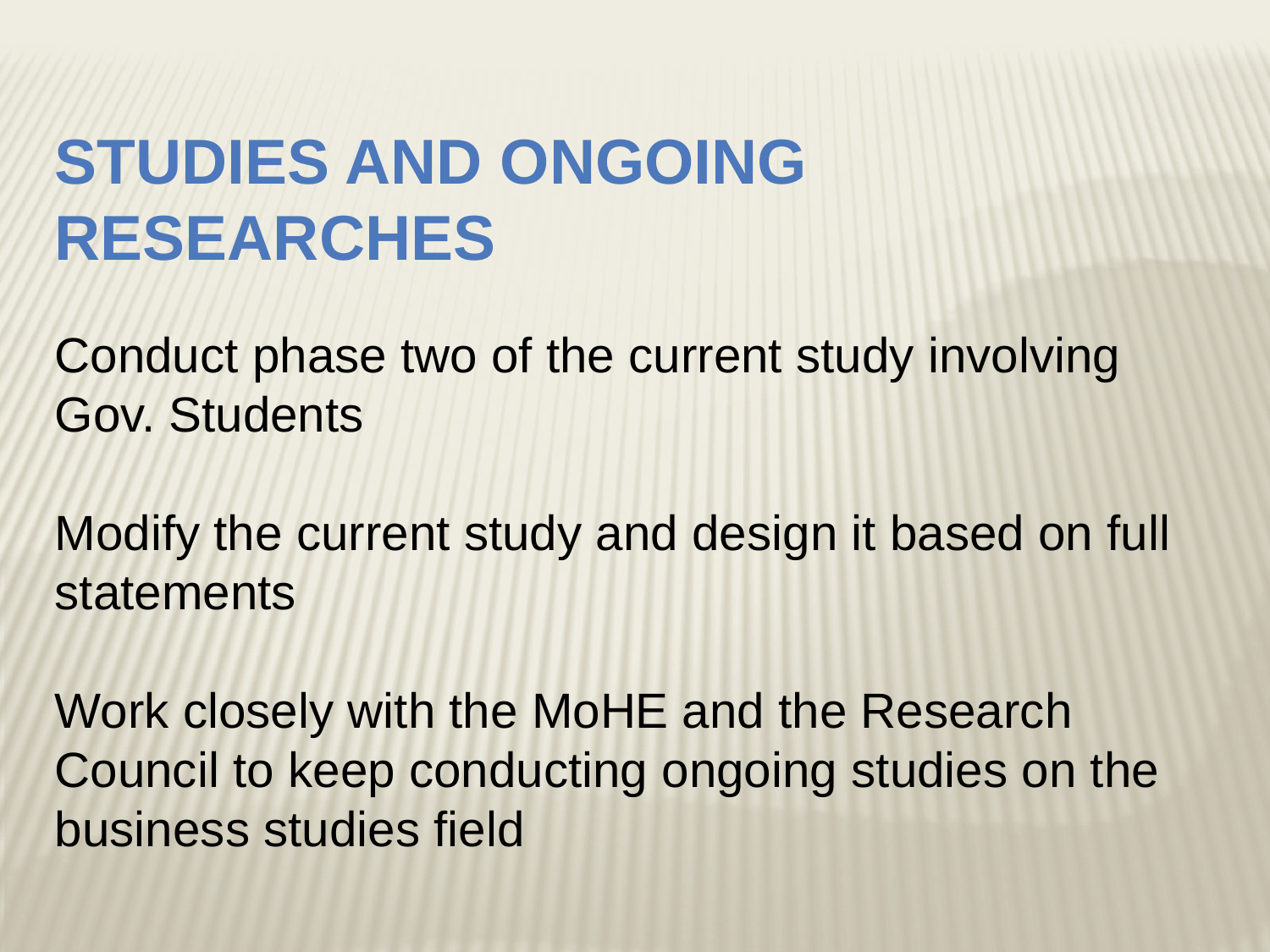

Studies and ongoing researches

Conduct phase two of the current study involving Gov. Students

Modify the current study and design it based on full statements

Work closely with the MoHE and the Research Council to keep conducting ongoing studies on the business studies field